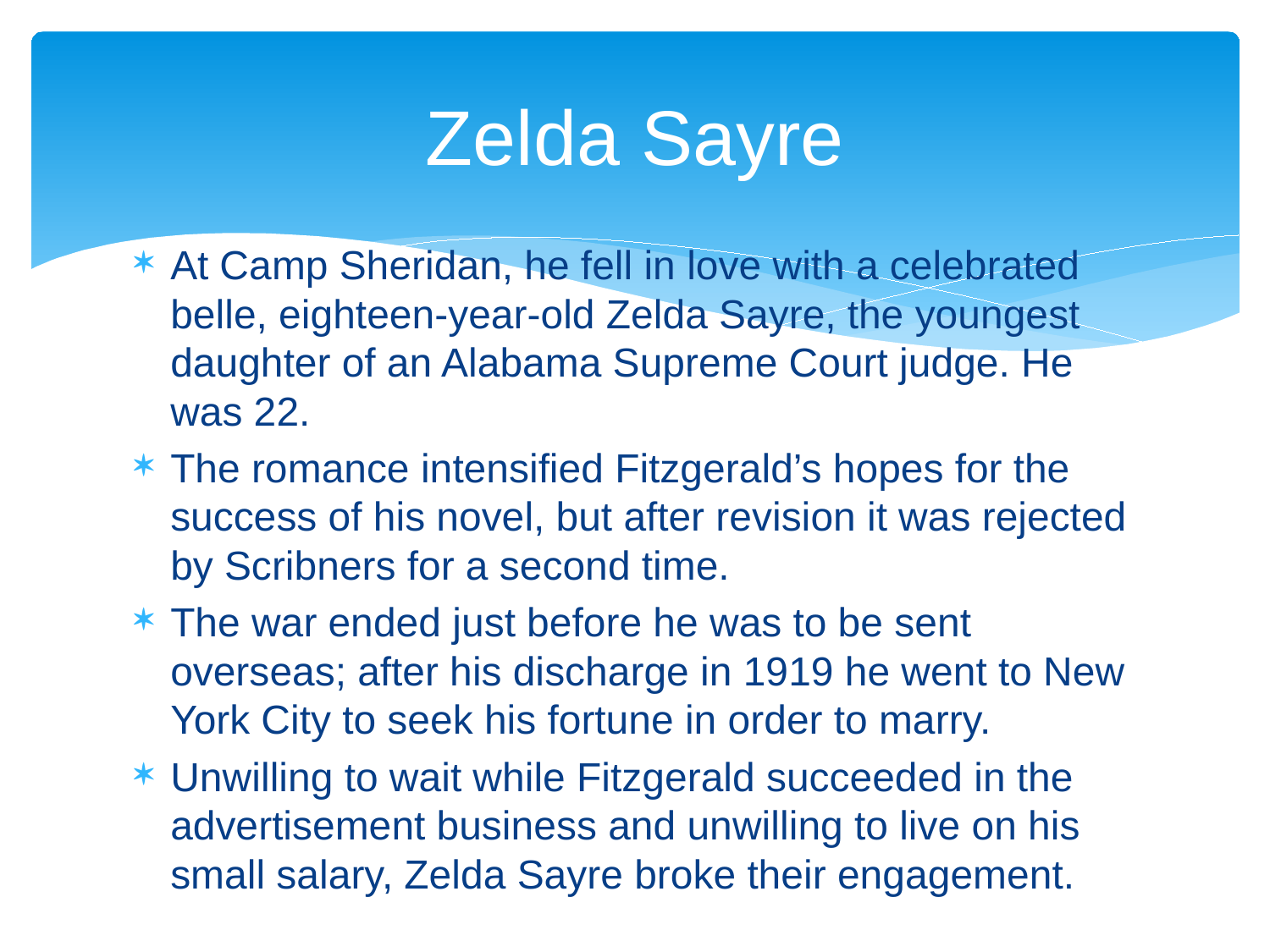

# Zelda Sayre
At Camp Sheridan, he fell in love with a celebrated belle, eighteen-year-old Zelda Sayre, the youngest daughter of an Alabama Supreme Court judge. He was 22.
The romance intensified Fitzgerald’s hopes for the success of his novel, but after revision it was rejected by Scribners for a second time.
The war ended just before he was to be sent overseas; after his discharge in 1919 he went to New York City to seek his fortune in order to marry.
Unwilling to wait while Fitzgerald succeeded in the advertisement business and unwilling to live on his small salary, Zelda Sayre broke their engagement.